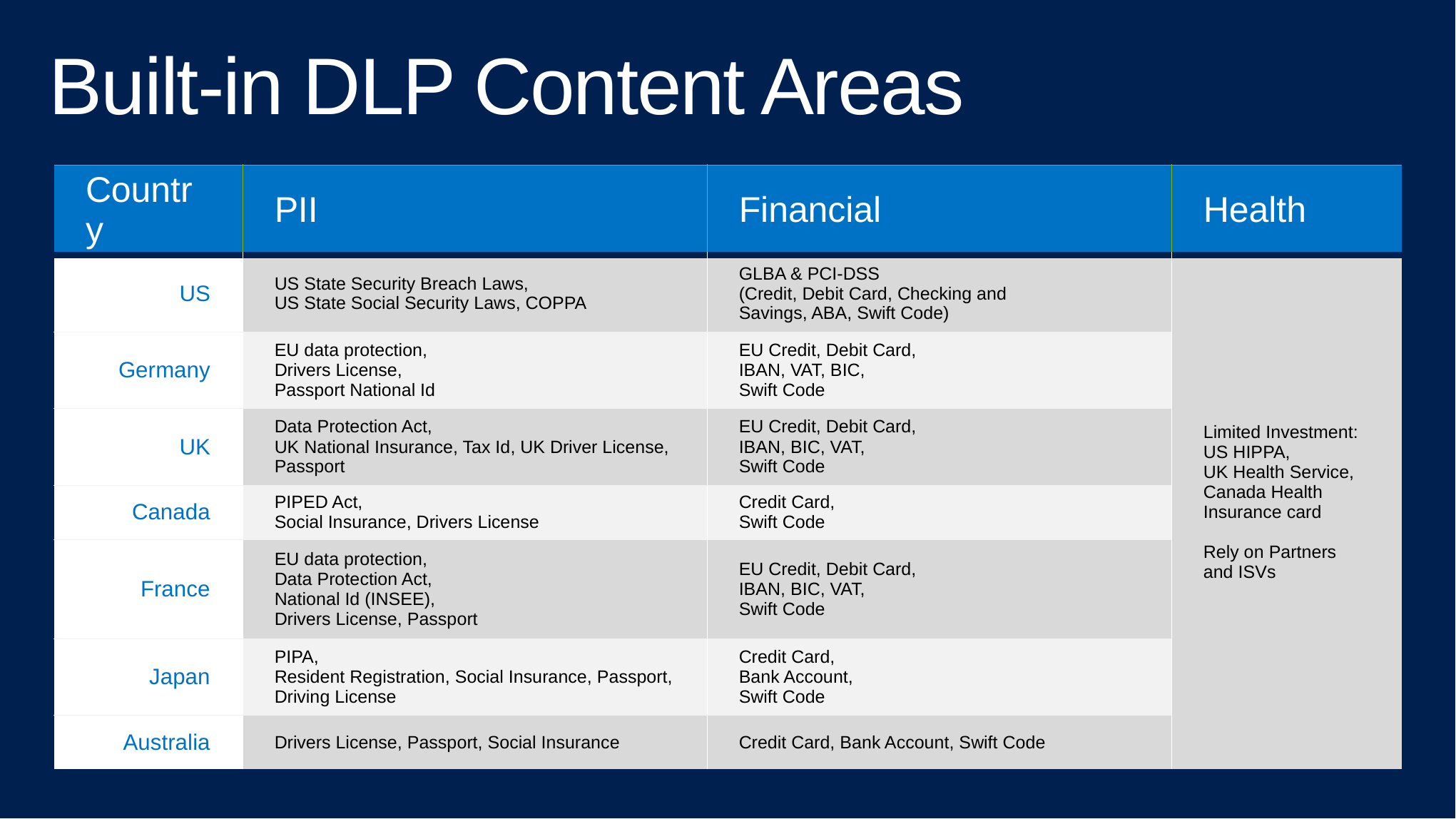

# Built-in DLP Content Areas
| Country | PII | Financial | Health |
| --- | --- | --- | --- |
| US | US State Security Breach Laws, US State Social Security Laws, COPPA | GLBA & PCI-DSS (Credit, Debit Card, Checking and Savings, ABA, Swift Code) | Limited Investment: US HIPPA, UK Health Service, Canada Health Insurance card Rely on Partners and ISVs |
| Germany | EU data protection, Drivers License, Passport National Id | EU Credit, Debit Card, IBAN, VAT, BIC, Swift Code |  |
| UK | Data Protection Act, UK National Insurance, Tax Id, UK Driver License, Passport | EU Credit, Debit Card, IBAN, BIC, VAT, Swift Code |  |
| Canada | PIPED Act, Social Insurance, Drivers License | Credit Card, Swift Code |  |
| France | EU data protection, Data Protection Act, National Id (INSEE), Drivers License, Passport | EU Credit, Debit Card, IBAN, BIC, VAT, Swift Code |  |
| Japan | PIPA, Resident Registration, Social Insurance, Passport, Driving License | Credit Card, Bank Account, Swift Code |  |
| Australia | Drivers License, Passport, Social Insurance | Credit Card, Bank Account, Swift Code |  |